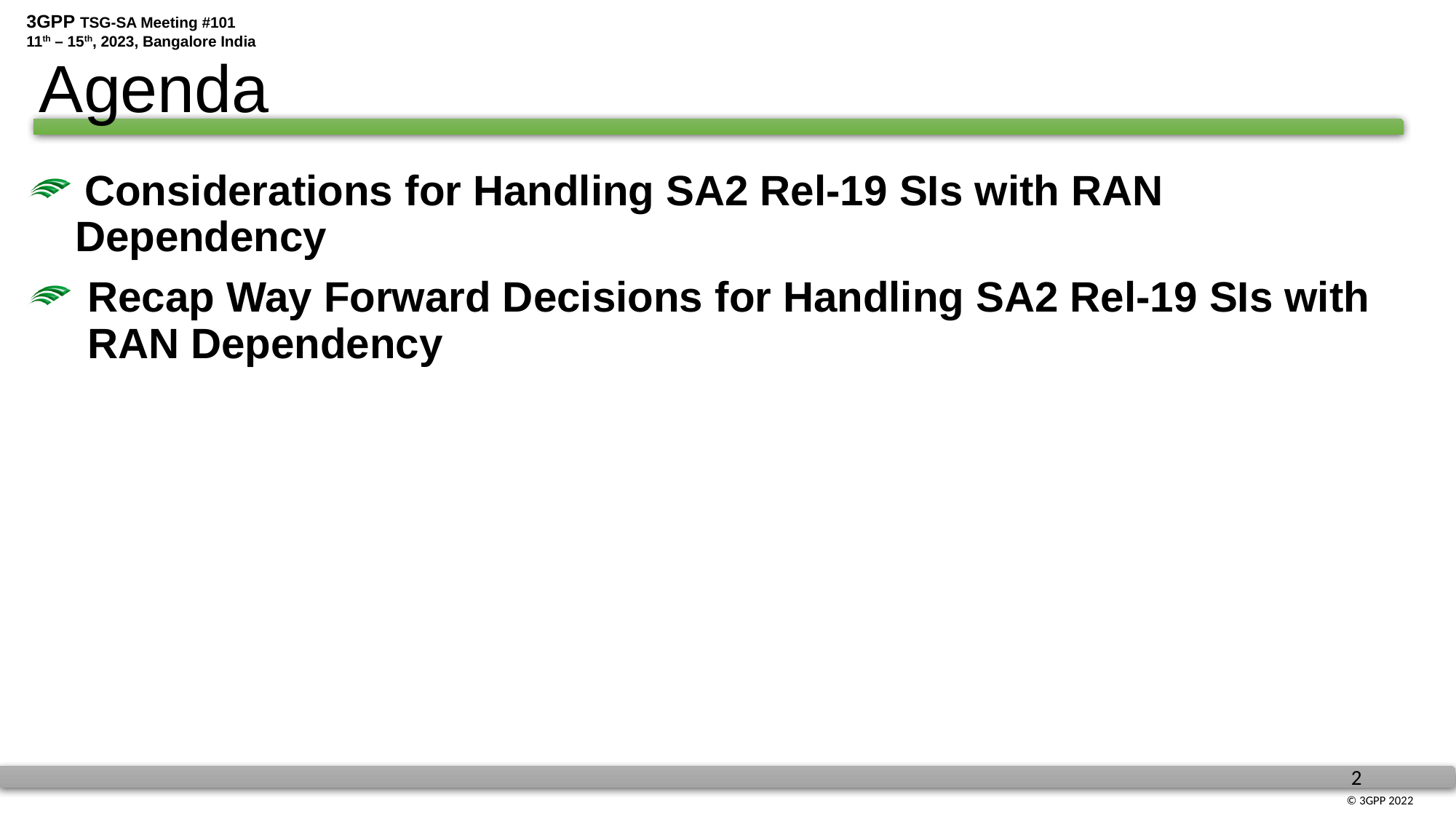

# Agenda
 Considerations for Handling SA2 Rel-19 SIs with RAN Dependency
Recap Way Forward Decisions for Handling SA2 Rel-19 SIs with RAN Dependency